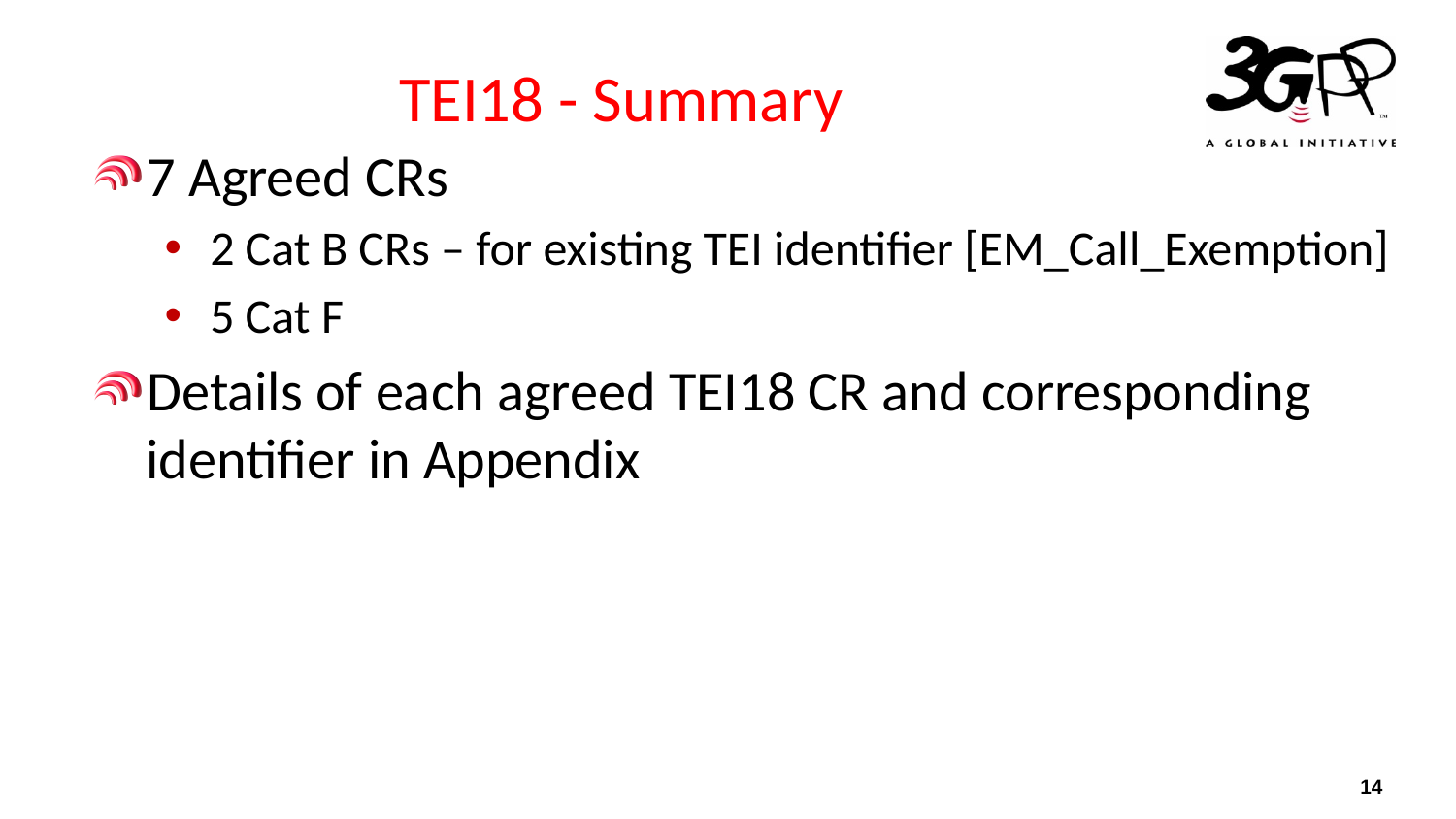

# TEI18 - Summary
7 Agreed CRs
2 Cat B CRs – for existing TEI identifier [EM_Call_Exemption]
5 Cat F
Details of each agreed TEI18 CR and corresponding identifier in Appendix